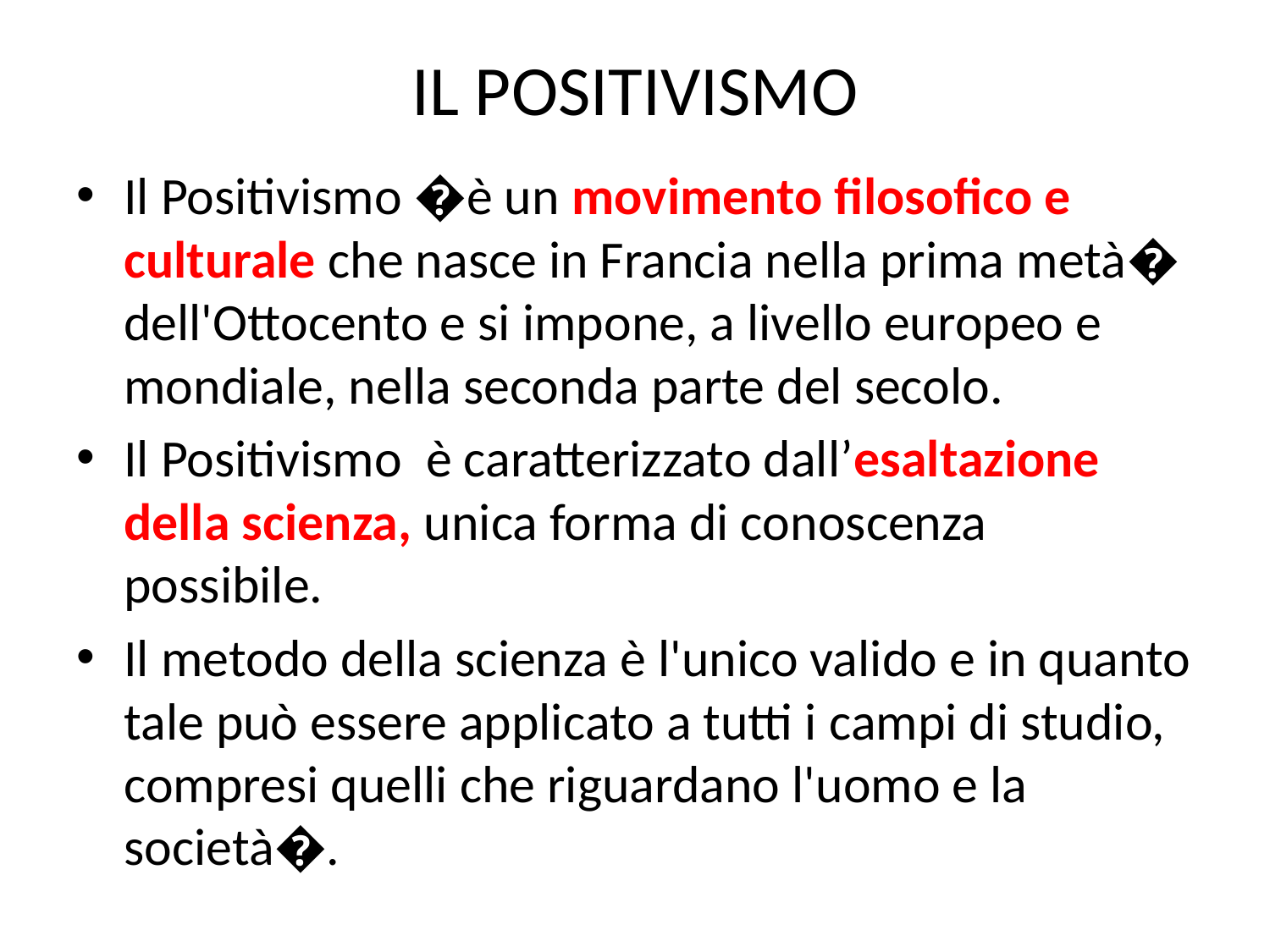

# IL POSITIVISMO
Il Positivismo �è un movimento filosofico e culturale che nasce in Francia nella prima metà� dell'Ottocento e si impone, a livello europeo e mondiale, nella seconda parte del secolo.
Il Positivismo  è caratterizzato dall’esaltazione della scienza, unica forma di conoscenza possibile.
Il metodo della scienza è l'unico valido e in quanto tale può essere applicato a tutti i campi di studio, compresi quelli che riguardano l'uomo e la società�.